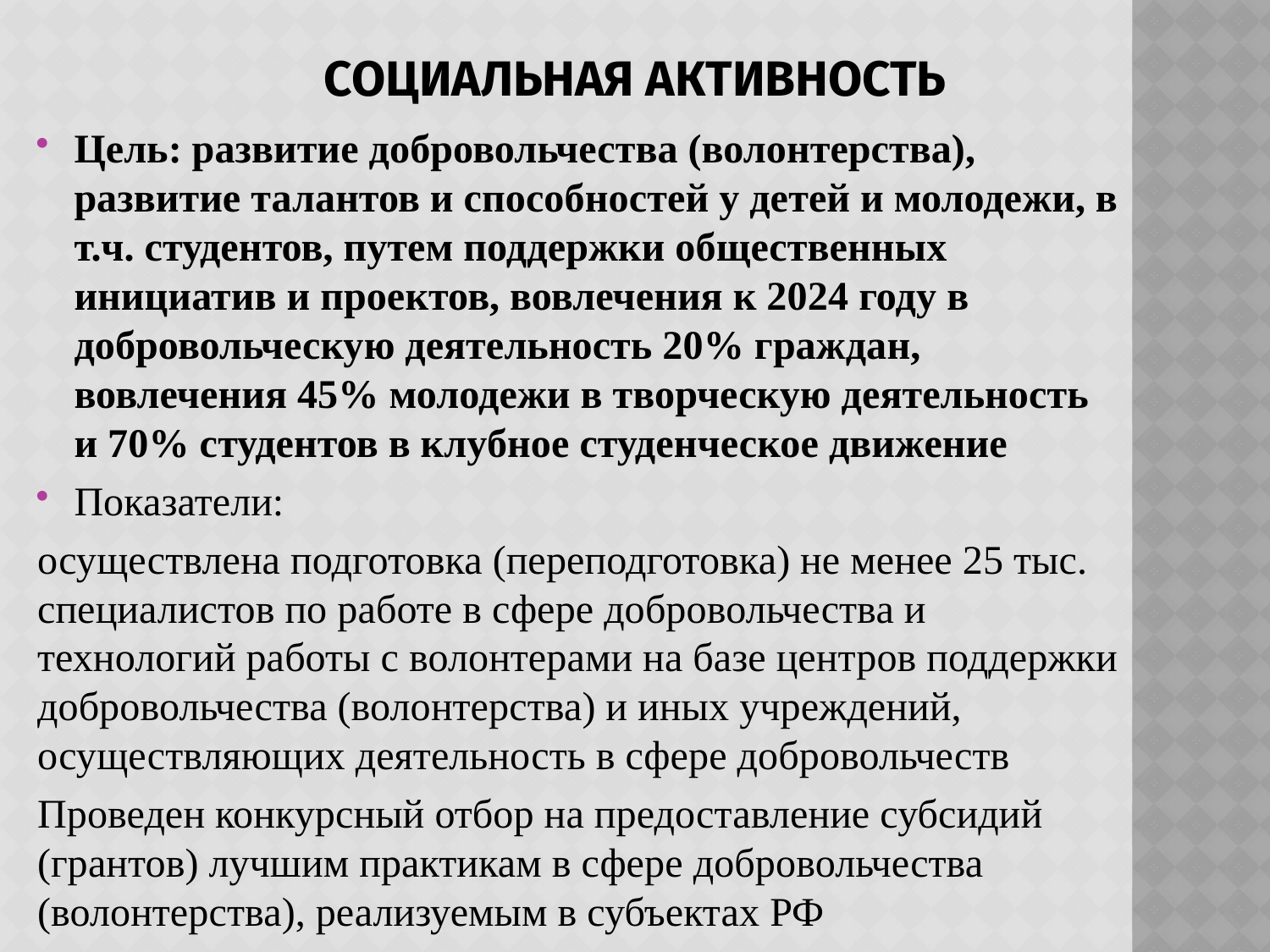

# Социальная активность
Цель: развитие добровольчества (волонтерства), развитие талантов и способностей у детей и молодежи, в т.ч. студентов, путем поддержки общественных инициатив и проектов, вовлечения к 2024 году в добровольческую деятельность 20% граждан, вовлечения 45% молодежи в творческую деятельность и 70% студентов в клубное студенческое движение
Показатели:
осуществлена подготовка (переподготовка) не менее 25 тыс. специалистов по работе в сфере добровольчества и технологий работы с волонтерами на базе центров поддержки добровольчества (волонтерства) и иных учреждений, осуществляющих деятельность в сфере добровольчеств
Проведен конкурсный отбор на предоставление субсидий (грантов) лучшим практикам в сфере добровольчества (волонтерства), реализуемым в субъектах РФ